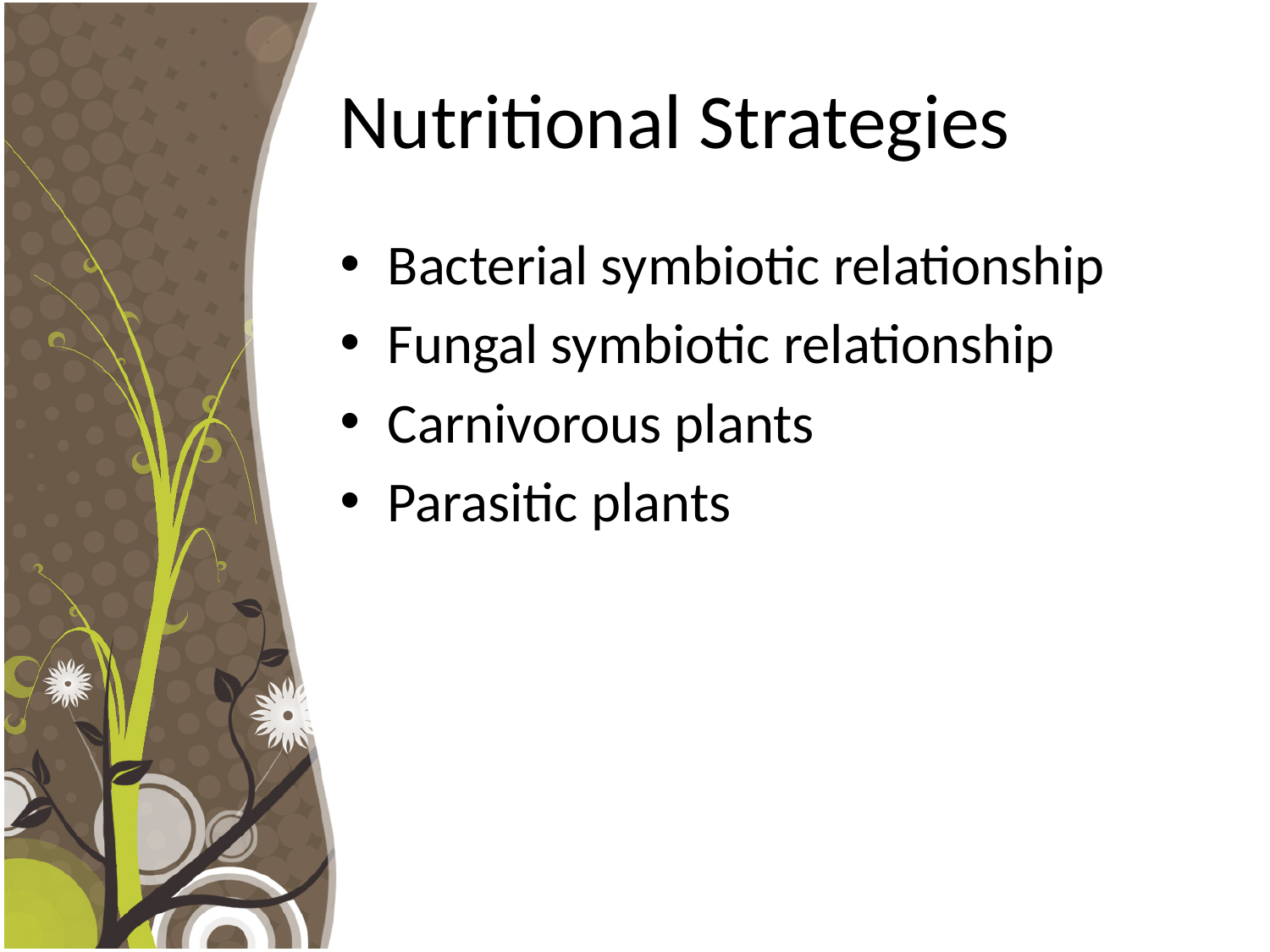

# Nutritional Strategies
Bacterial symbiotic relationship
Fungal symbiotic relationship
Carnivorous plants
Parasitic plants